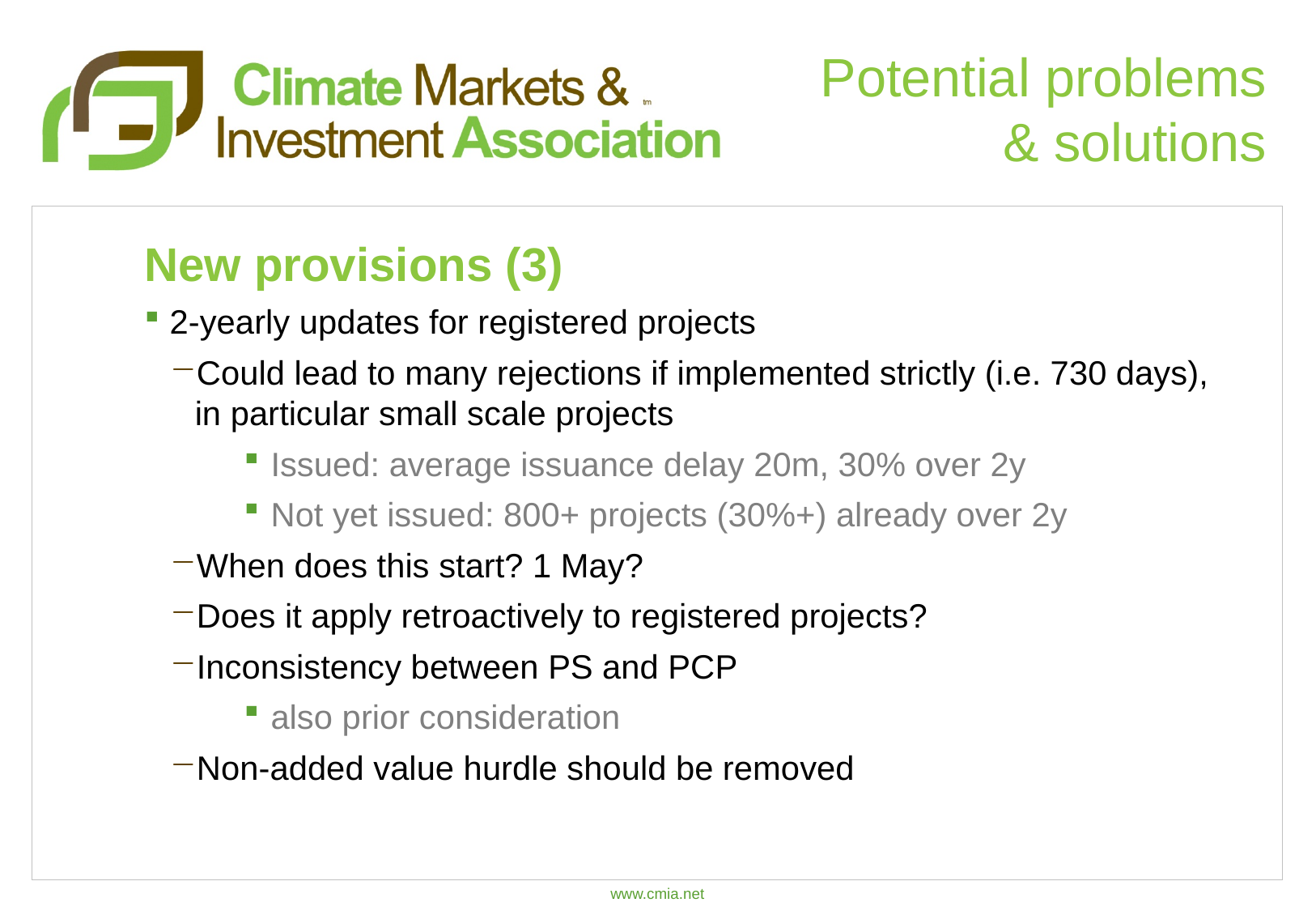

# Potential problems & solutions
New provisions (3)
2-yearly updates for registered projects
Could lead to many rejections if implemented strictly (i.e. 730 days), in particular small scale projects
Issued: average issuance delay 20m, 30% over 2y
Not yet issued: 800+ projects (30%+) already over 2y
When does this start? 1 May?
Does it apply retroactively to registered projects?
Inconsistency between PS and PCP
also prior consideration
Non-added value hurdle should be removed